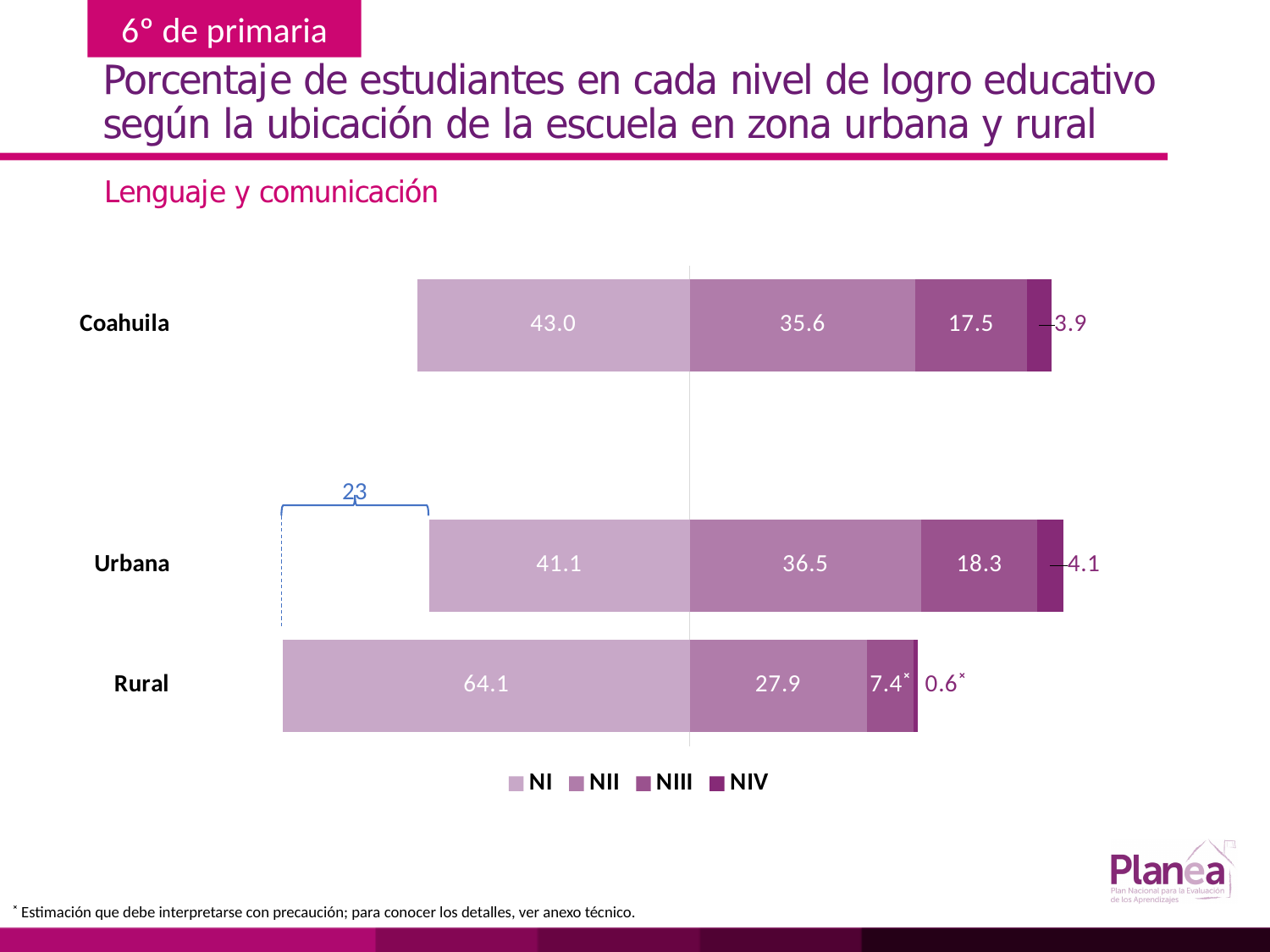

# Porcentaje de estudiantes en cada nivel de logro educativo según la ubicación de la escuela en zona urbana y rural

Lenguaje y comunicación

### Chart

| Category |  |  |  |  |
|---|---|---|---|---|
| Rural | -64.1 | 27.9 | 7.4 | 0.6 |
| Urbana | -41.1 | 36.5 | 18.3 | 4.1 |
|  | None | None | None | None |
| Coahuila | -43.0 | 35.6 | 17.5 | 3.9 |
23
˟ Estimación que debe interpretarse con precaución; para conocer los detalles, ver anexo técnico.